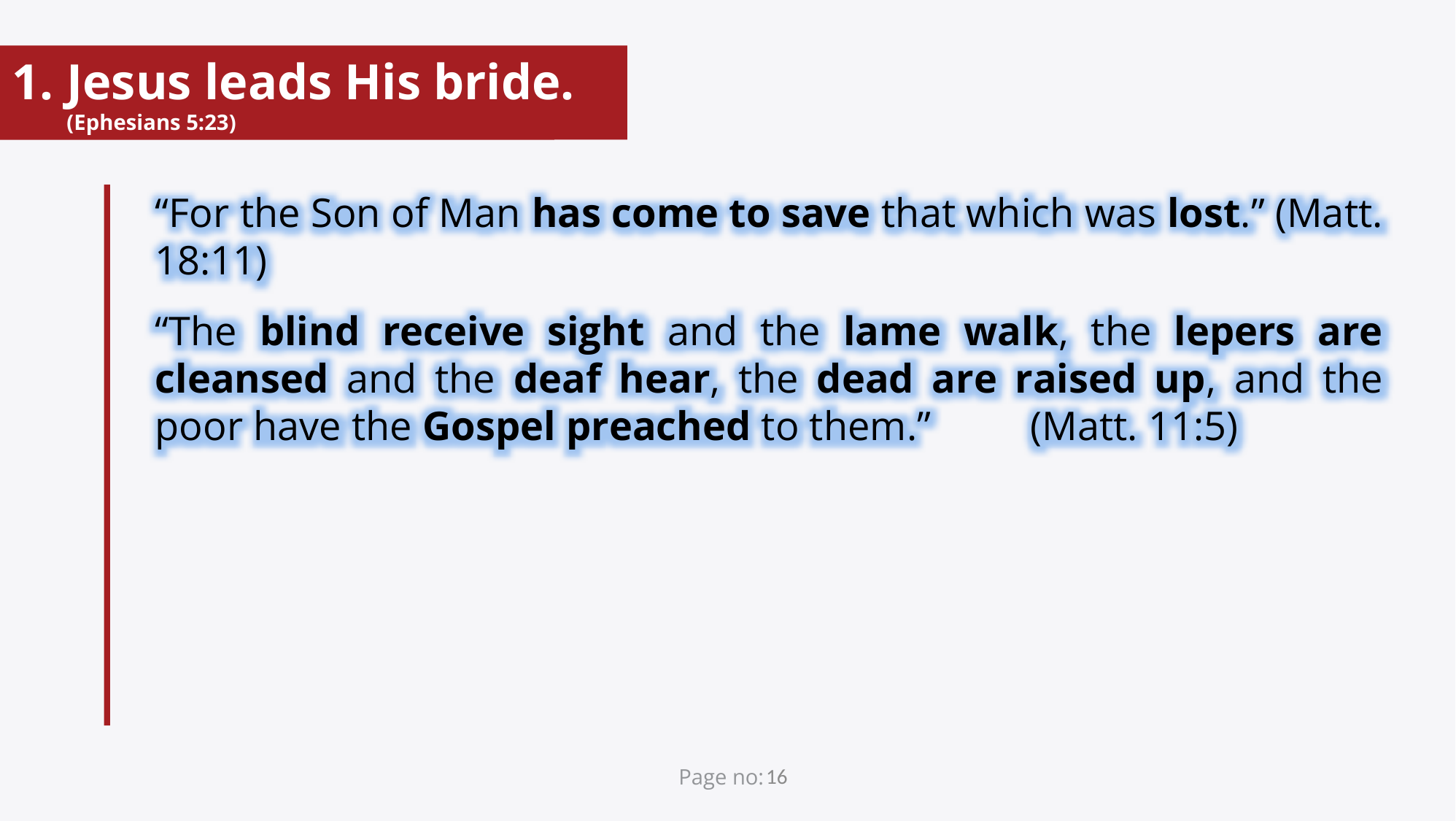

Jesus leads His bride. (Ephesians 5:23)

“For the Son of Man has come to save that which was lost.” (Matt. 18:11)
“The blind receive sight and the lame walk, the lepers are cleansed and the deaf hear, the dead are raised up, and the poor have the Gospel preached to them.”	(Matt. 11:5)